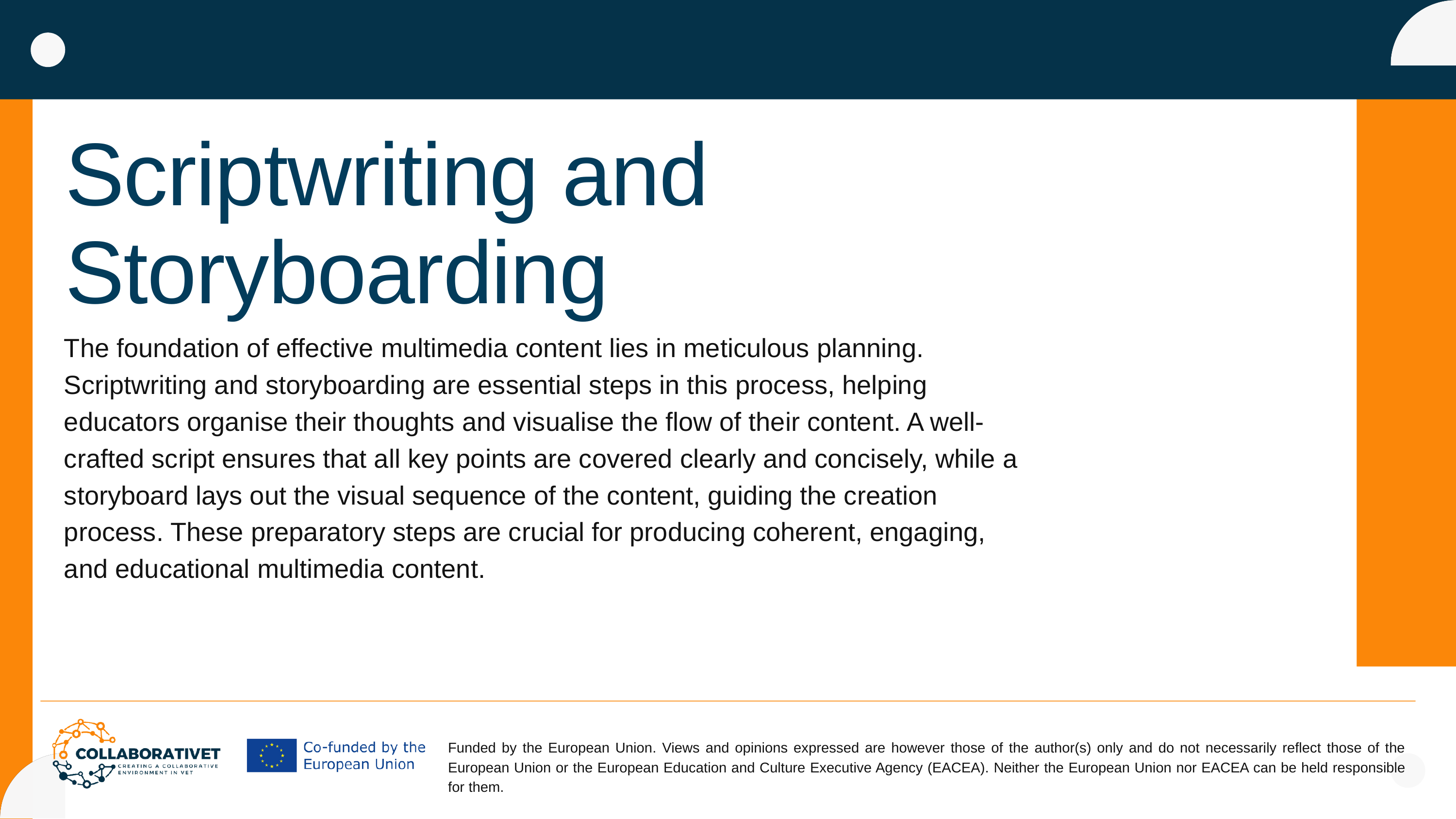

Scriptwriting and Storyboarding
The foundation of effective multimedia content lies in meticulous planning. Scriptwriting and storyboarding are essential steps in this process, helping educators organise their thoughts and visualise the flow of their content. A well-crafted script ensures that all key points are covered clearly and concisely, while a storyboard lays out the visual sequence of the content, guiding the creation process. These preparatory steps are crucial for producing coherent, engaging, and educational multimedia content.

Funded by the European Union. Views and opinions expressed are however those of the author(s) only and do not necessarily reflect those of the European Union or the European Education and Culture Executive Agency (EACEA). Neither the European Union nor EACEA can be held responsible for them.